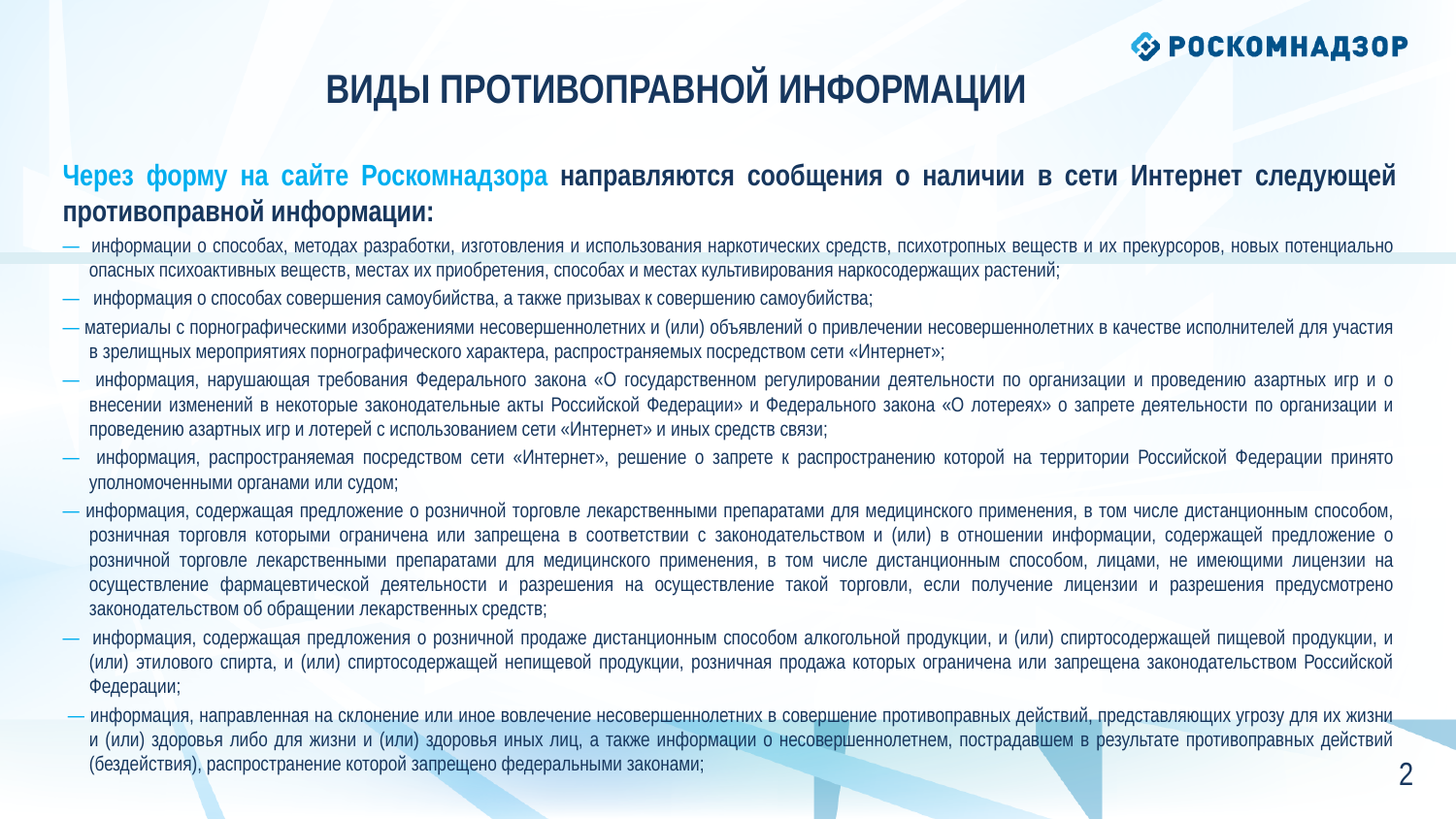

ВИДЫ ПРОТИВОПРАВНОЙ ИНФОРМАЦИИ
Через форму на сайте Роскомнадзора направляются сообщения о наличии в сети Интернет следующей противоправной информации:
—  информации о способах, методах разработки, изготовления и использования наркотических средств, психотропных веществ и их прекурсоров, новых потенциально опасных психоактивных веществ, местах их приобретения, способах и местах культивирования наркосодержащих растений;
—   информация о способах совершения самоубийства, а также призывах к совершению самоубийства;
— материалы с порнографическими изображениями несовершеннолетних и (или) объявлений о привлечении несовершеннолетних в качестве исполнителей для участия в зрелищных мероприятиях порнографического характера, распространяемых посредством сети «Интернет»;
—  информация, нарушающая требования Федерального закона «О государственном регулировании деятельности по организации и проведению азартных игр и о внесении изменений в некоторые законодательные акты Российской Федерации» и Федерального закона «О лотереях» о запрете деятельности по организации и проведению азартных игр и лотерей с использованием сети «Интернет» и иных средств связи;
—  информация, распространяемая посредством сети «Интернет», решение о запрете к распространению которой на территории Российской Федерации принято уполномоченными органами или судом;
— информация, содержащая предложение о розничной торговле лекарственными препаратами для медицинского применения, в том числе дистанционным способом, розничная торговля которыми ограничена или запрещена в соответствии с законодательством и (или) в отношении информации, содержащей предложение о розничной торговле лекарственными препаратами для медицинского применения, в том числе дистанционным способом, лицами, не имеющими лицензии на осуществление фармацевтической деятельности и разрешения на осуществление такой торговли, если получение лицензии и разрешения предусмотрено законодательством об обращении лекарственных средств;
—  информация, содержащая предложения о розничной продаже дистанционным способом алкогольной продукции, и (или) спиртосодержащей пищевой продукции, и (или) этилового спирта, и (или) спиртосодержащей непищевой продукции, розничная продажа которых ограничена или запрещена законодательством Российской Федерации;
 — информация, направленная на склонение или иное вовлечение несовершеннолетних в совершение противоправных действий, представляющих угрозу для их жизни и (или) здоровья либо для жизни и (или) здоровья иных лиц, а также информации о несовершеннолетнем, пострадавшем в результате противоправных действий (бездействия), распространение которой запрещено федеральными законами;

2